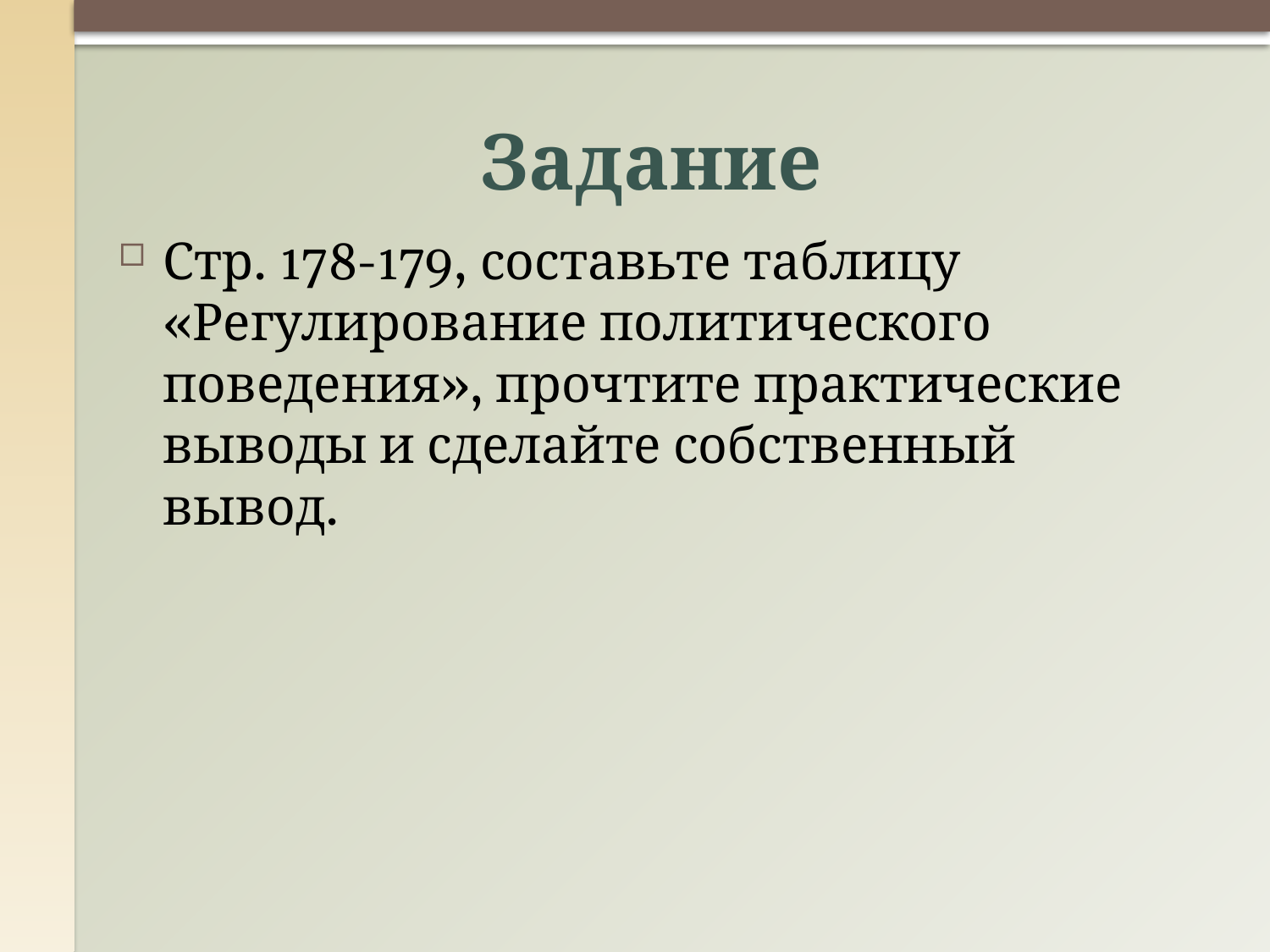

# Задание
Стр. 178-179, составьте таблицу «Регулирование политического поведения», прочтите практические выводы и сделайте собственный вывод.